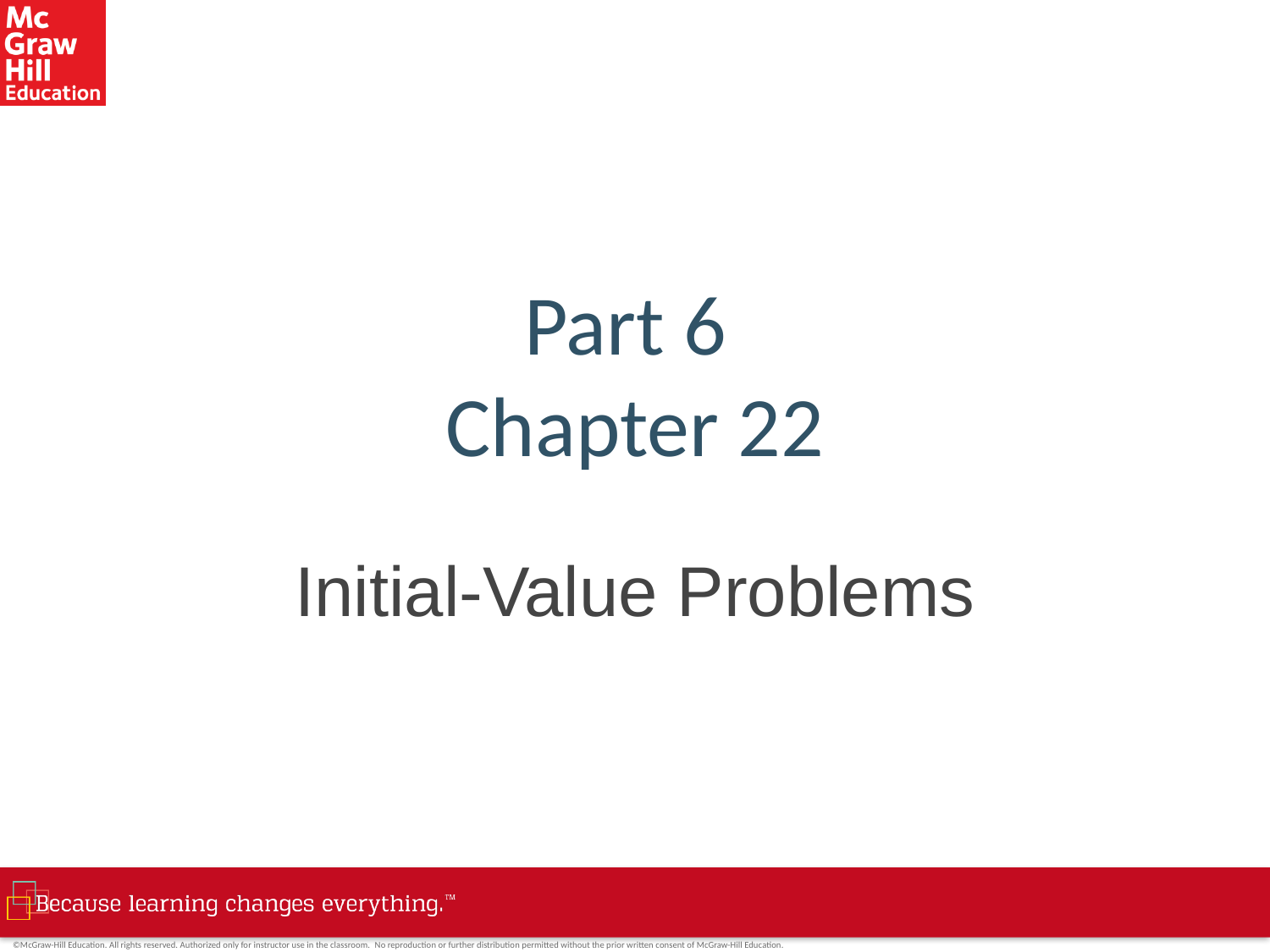

# Part 6 Chapter 22
Initial-Value Problems